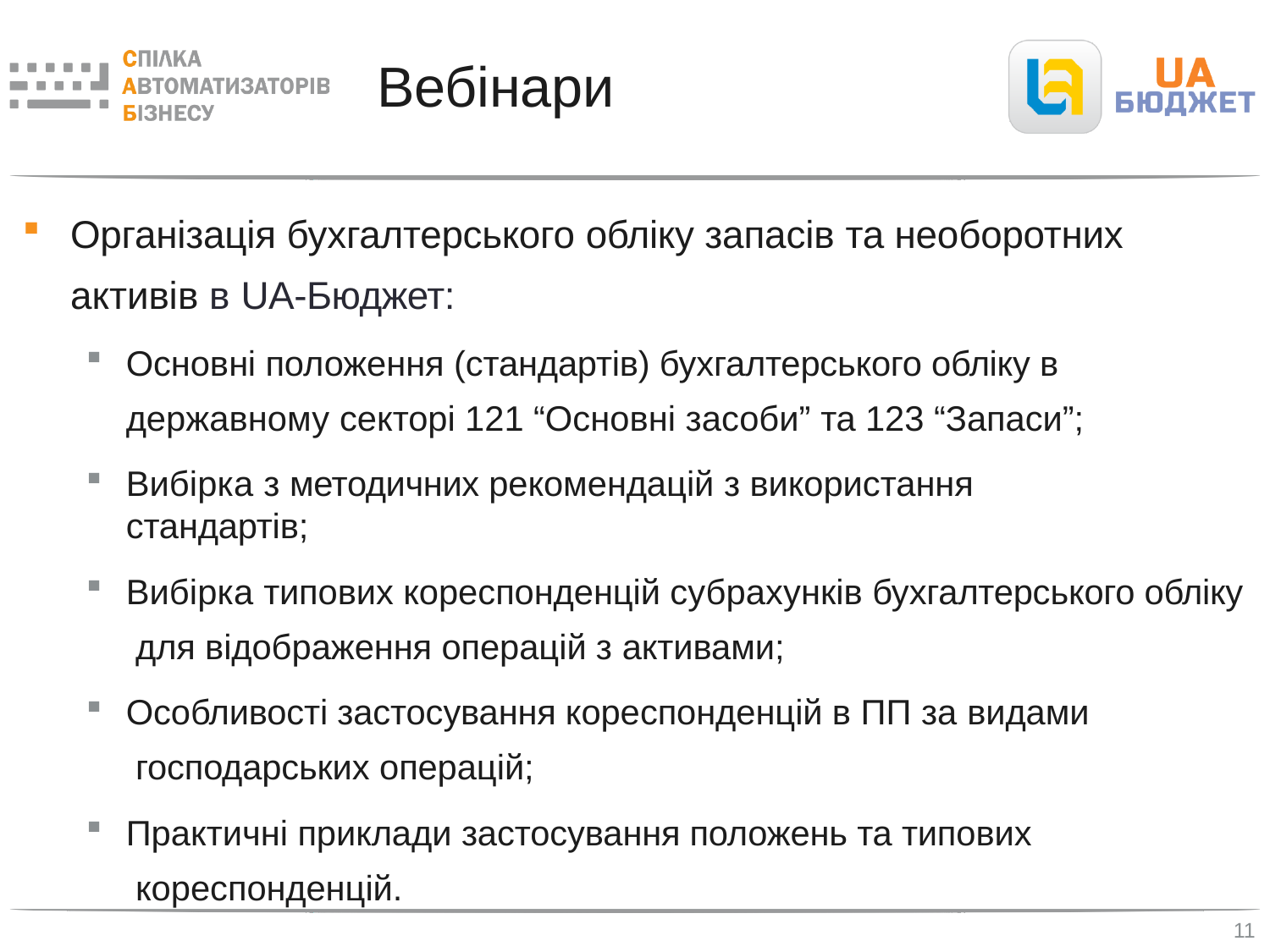

# Вебінари
Організація бухгалтерського обліку запасів та необоротних  активів в UA-Бюджет:
Основні положення (стандартів) бухгалтерського обліку в  державному секторі 121 “Основні засоби” та 123 “Запаси”;
Вибірка з методичних рекомендацій з використання стандартів;
Вибірка типових кореспонденцій субрахунків бухгалтерського обліку  для відображення операцій з активами;
Особливості застосування кореспонденцій в ПП за видами  господарських операцій;
Практичні приклади застосування положень та типових  кореспонденцій.
11